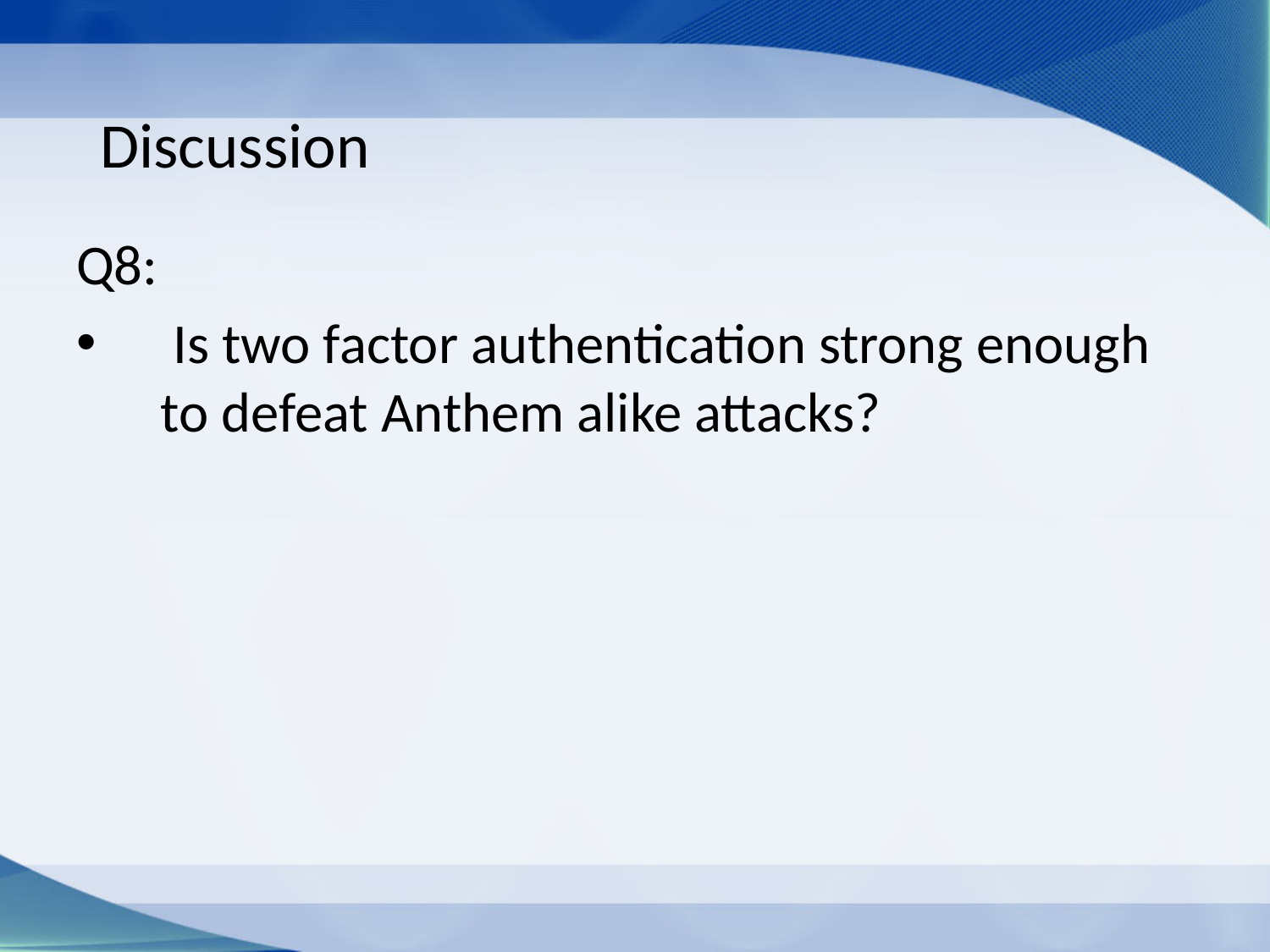

# Discussion
Q8:
 Is two factor authentication strong enough to defeat Anthem alike attacks?